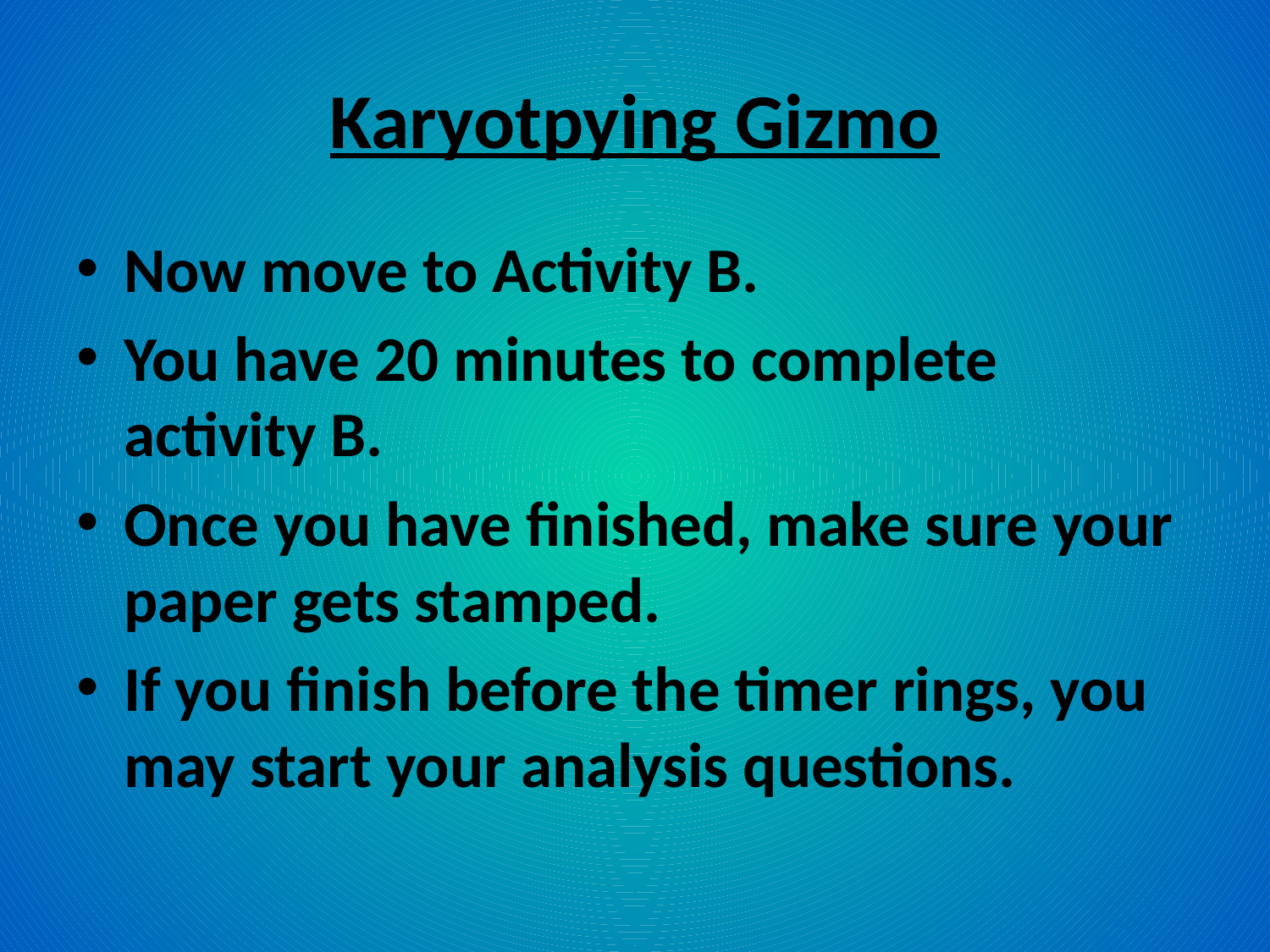

# Karyotpying Gizmo
Now move to Activity B.
You have 20 minutes to complete activity B.
Once you have finished, make sure your paper gets stamped.
If you finish before the timer rings, you may start your analysis questions.